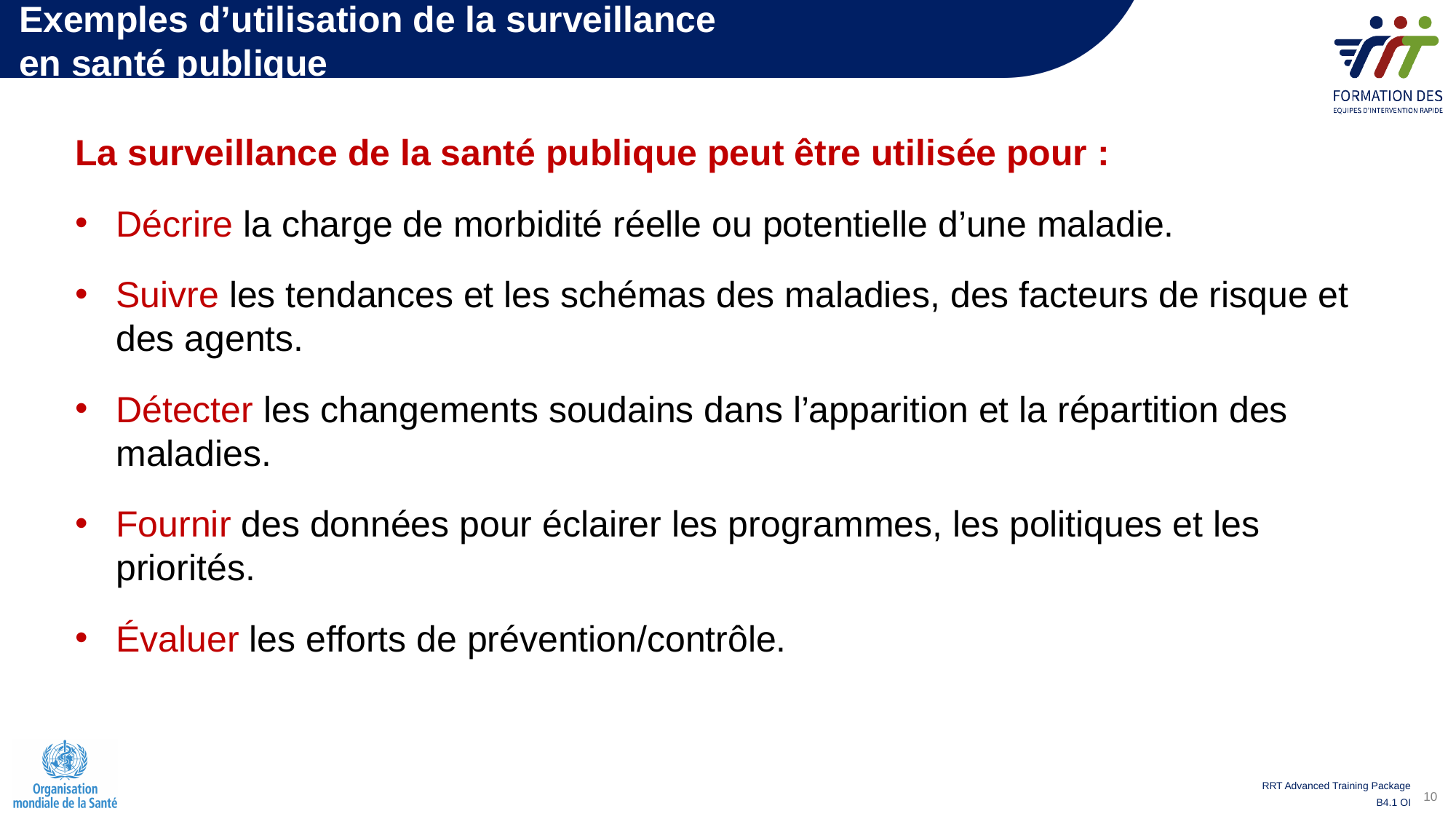

Exemples d’utilisation de la surveillance
en santé publique
La surveillance de la santé publique peut être utilisée pour :
Décrire la charge de morbidité réelle ou potentielle d’une maladie.
Suivre les tendances et les schémas des maladies, des facteurs de risque et des agents.
Détecter les changements soudains dans l’apparition et la répartition des maladies.
Fournir des données pour éclairer les programmes, les politiques et les priorités.
Évaluer les efforts de prévention/contrôle.